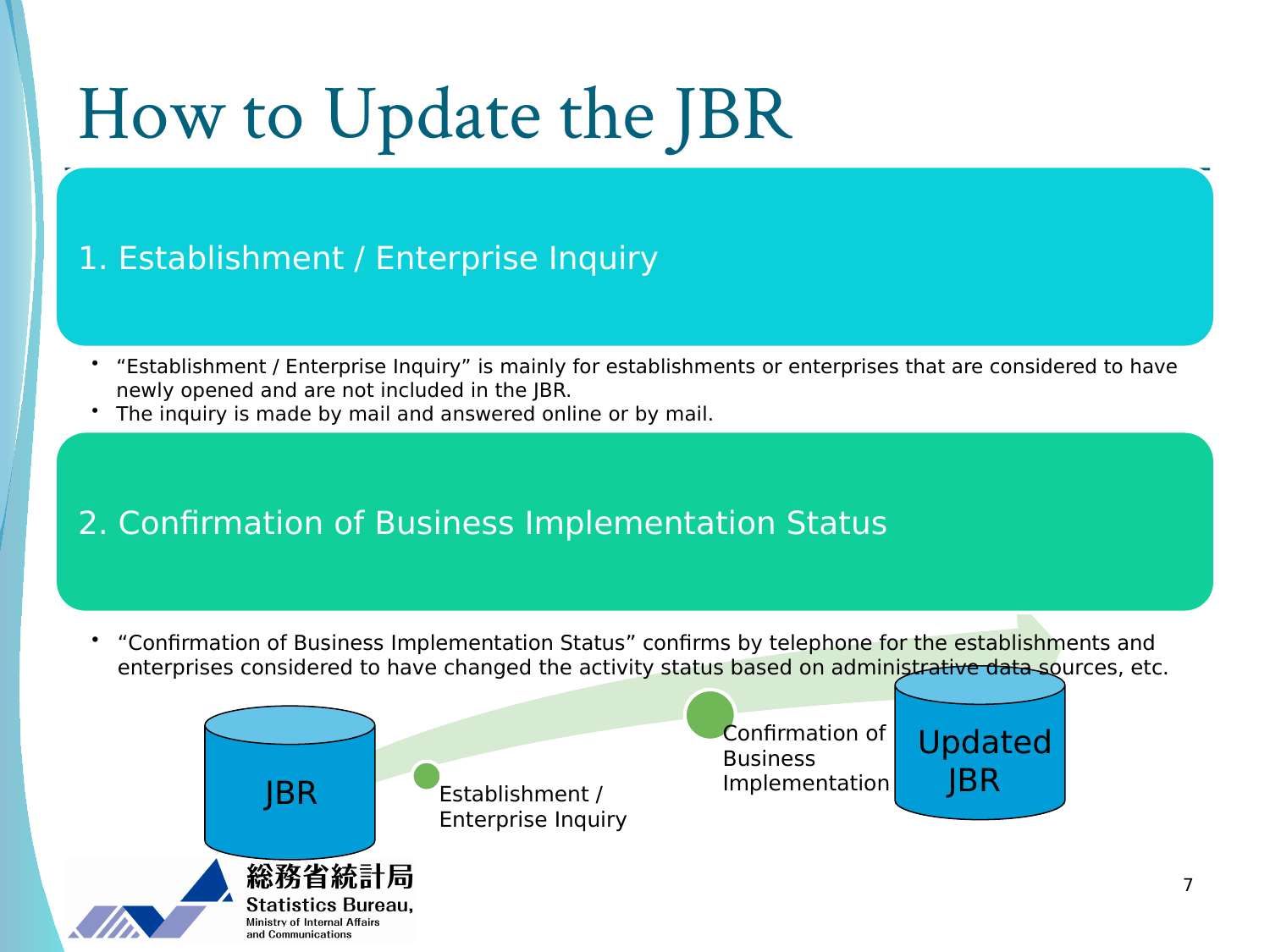

# How to Update the JBR
1. Establishment / Enterprise Inquiry
“Establishment / Enterprise Inquiry” is mainly for establishments or enterprises that are considered to have newly opened and are not included in the JBR.
2. Confirmation of Business Implementation Status
“Confirmation of Business Implementation Status” confirms by telephone for the establishments and enterprises considered to have changed the activity status based on administrative data sources, etc.
The inquiry is made by mail and answered online or by mail.
Establishment / Enterprise Inquiry
Confirmation of Business Implementation Status

Updated
   JBR
JBR
7